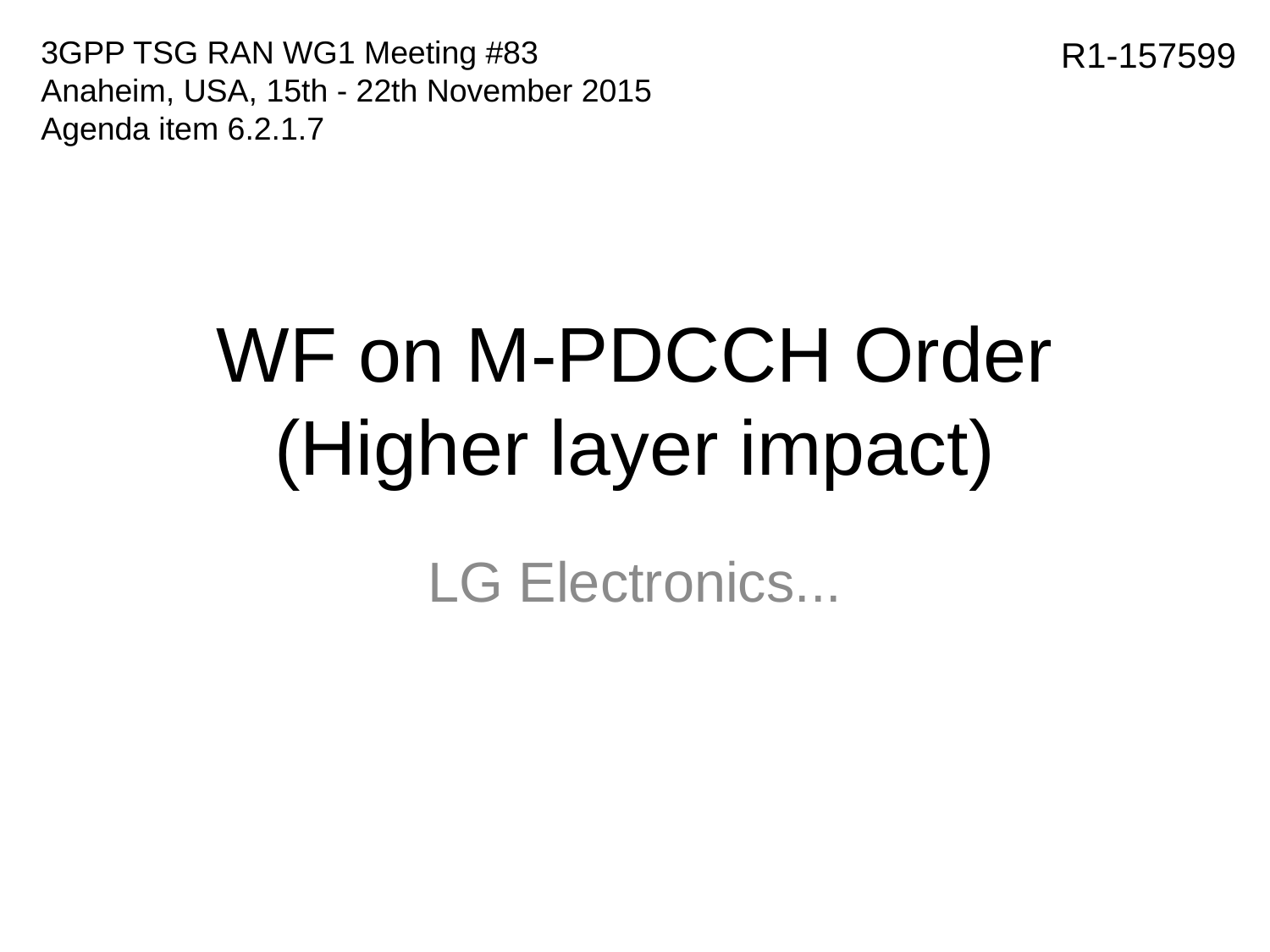

3GPP TSG RAN WG1 Meeting #83
Anaheim, USA, 15th - 22th November 2015
Agenda item 6.2.1.7
R1-157599
# WF on M-PDCCH Order (Higher layer impact)
LG Electronics...